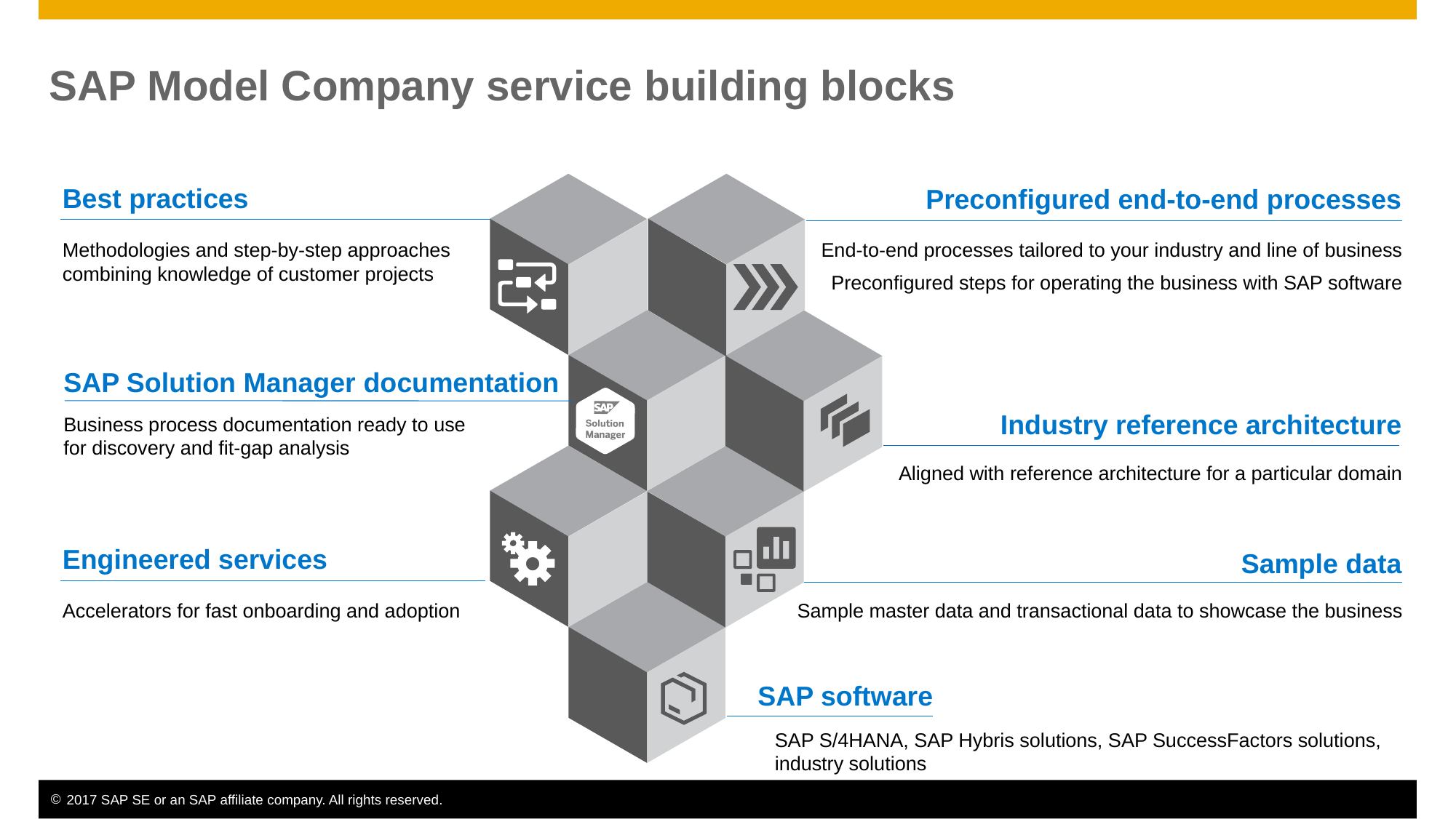

SAP Model Company service building blocks
Best practices
Preconfigured end-to-end processes

Methodologies and step-by-step approaches combining knowledge of customer projects
End-to-end processes tailored to your industry and line of business
Preconfigured steps for operating the business with SAP software

SAP Solution Manager documentation

Industry reference architecture
Business process documentation ready to use for discovery and fit-gap analysis
Aligned with reference architecture for a particular domain
Engineered services

Sample data
Accelerators for fast onboarding and adoption
Sample master data and transactional data to showcase the business
SAP software

SAP S/4HANA, SAP Hybris solutions, SAP SuccessFactors solutions, industry solutions